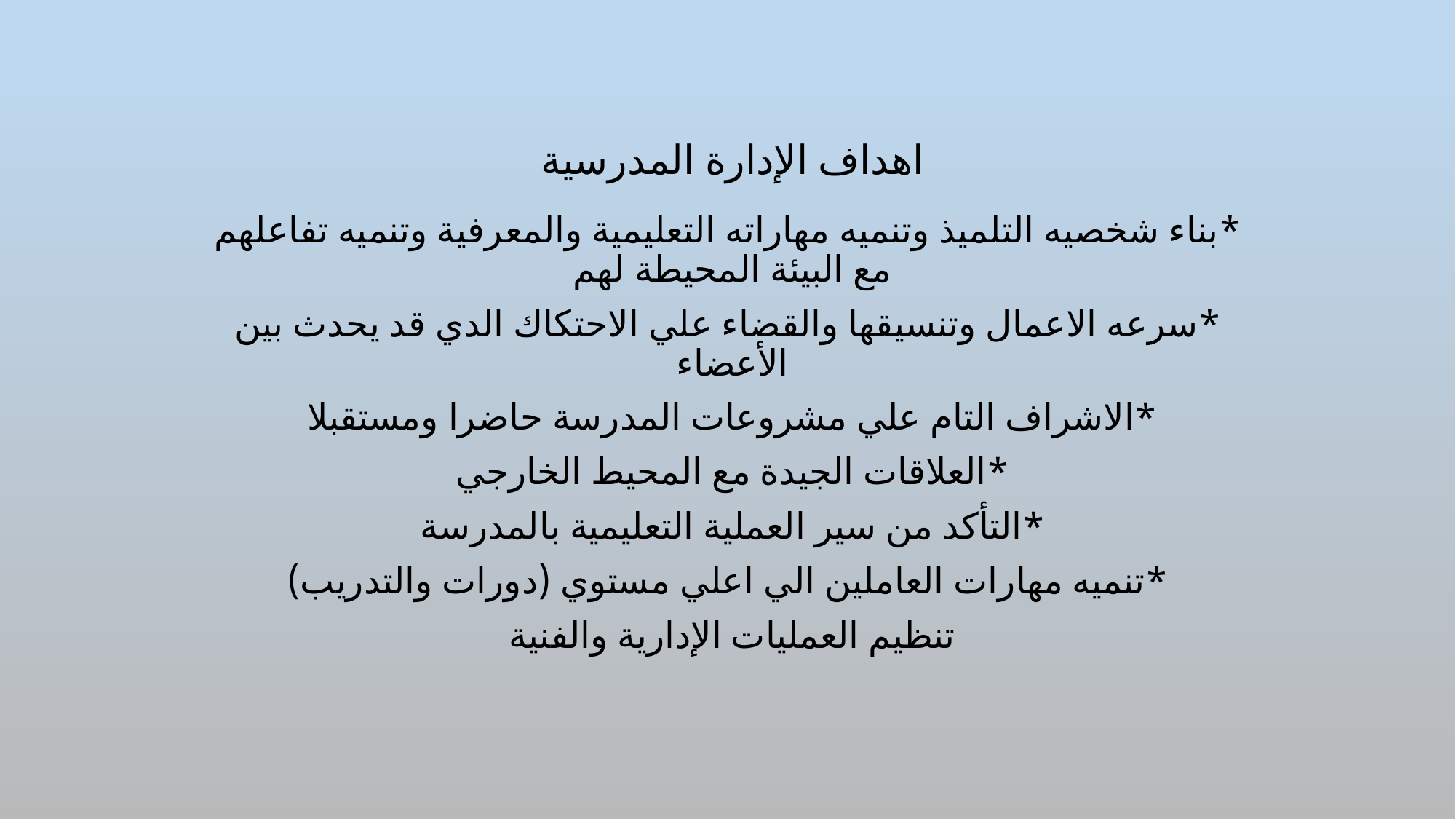

# اهداف الإدارة المدرسية
*بناء شخصيه التلميذ وتنميه مهاراته التعليمية والمعرفية وتنميه تفاعلهم مع البيئة المحيطة لهم
*سرعه الاعمال وتنسيقها والقضاء علي الاحتكاك الدي قد يحدث بين الأعضاء
*الاشراف التام علي مشروعات المدرسة حاضرا ومستقبلا
*العلاقات الجيدة مع المحيط الخارجي
*التأكد من سير العملية التعليمية بالمدرسة
*تنميه مهارات العاملين الي اعلي مستوي (دورات والتدريب)
تنظيم العمليات الإدارية والفنية